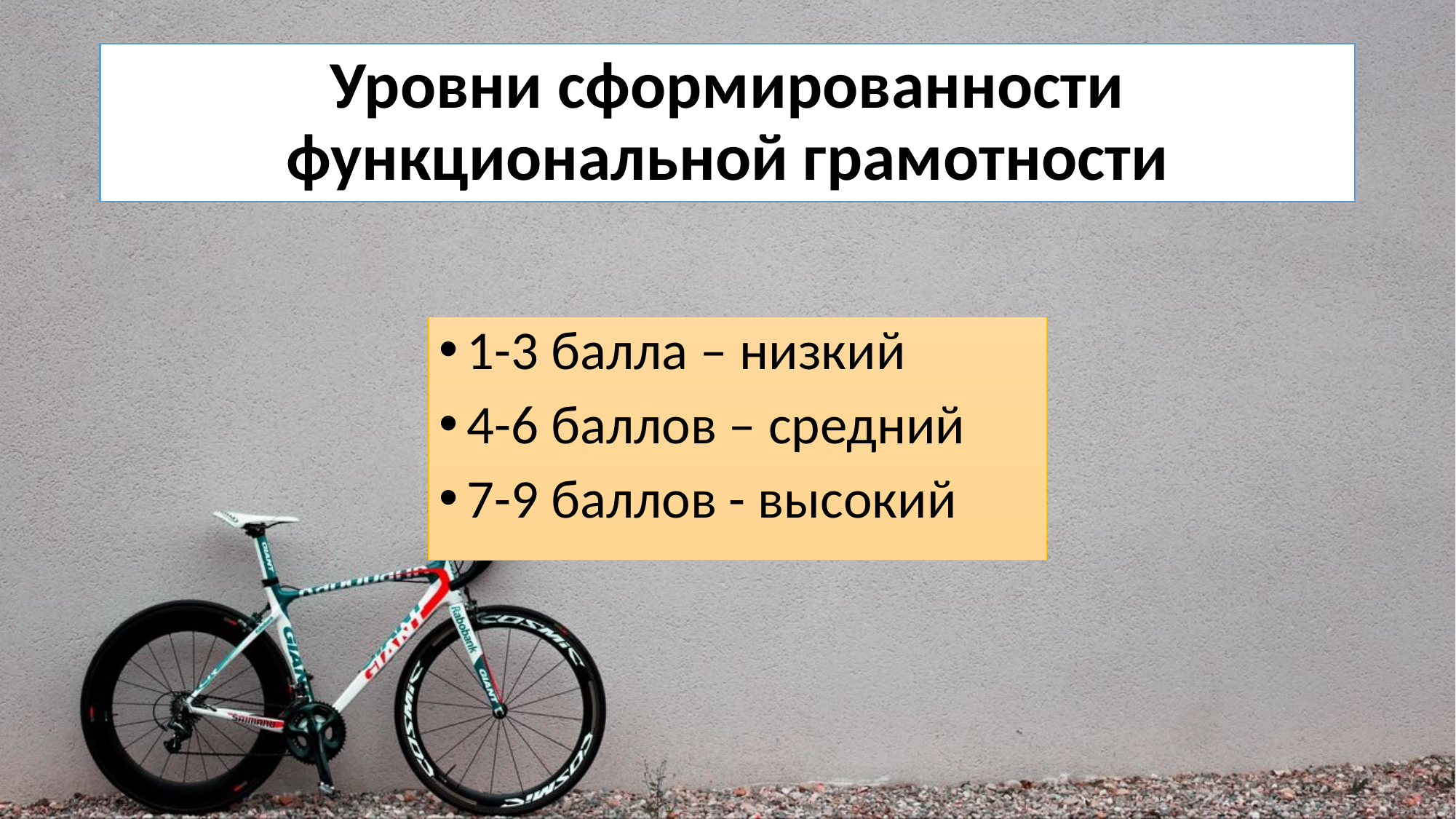

# Уровни сформированности функциональной грамотности
1-3 балла – низкий
4-6 баллов – средний
7-9 баллов - высокий